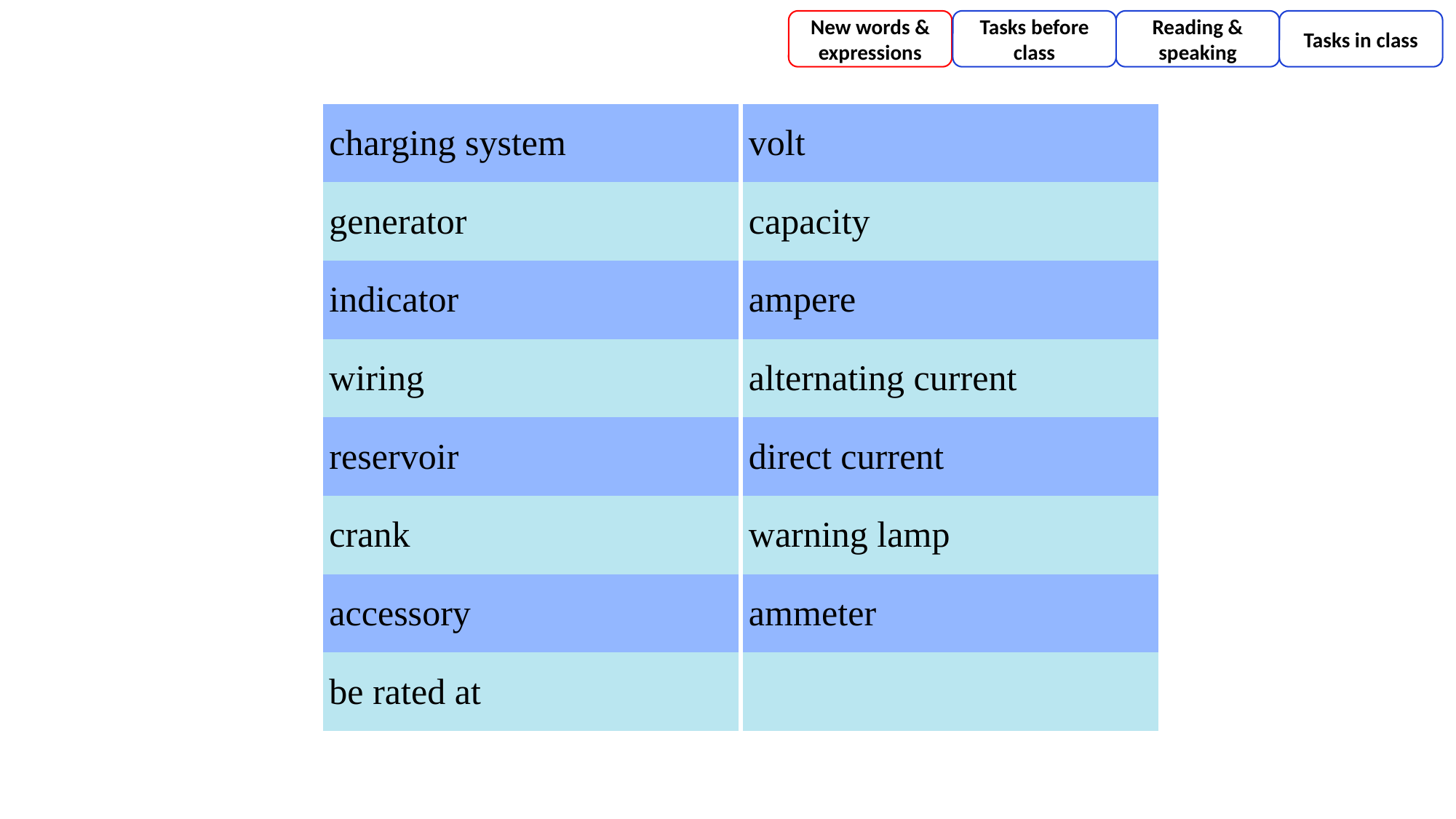

New words & expressions
Tasks before class
Reading & speaking
Tasks in class
| charging system | volt |
| --- | --- |
| generator | capacity |
| indicator | ampere |
| wiring | alternating current |
| reservoir | direct current |
| crank | warning lamp |
| accessory | ammeter |
| be rated at |  |